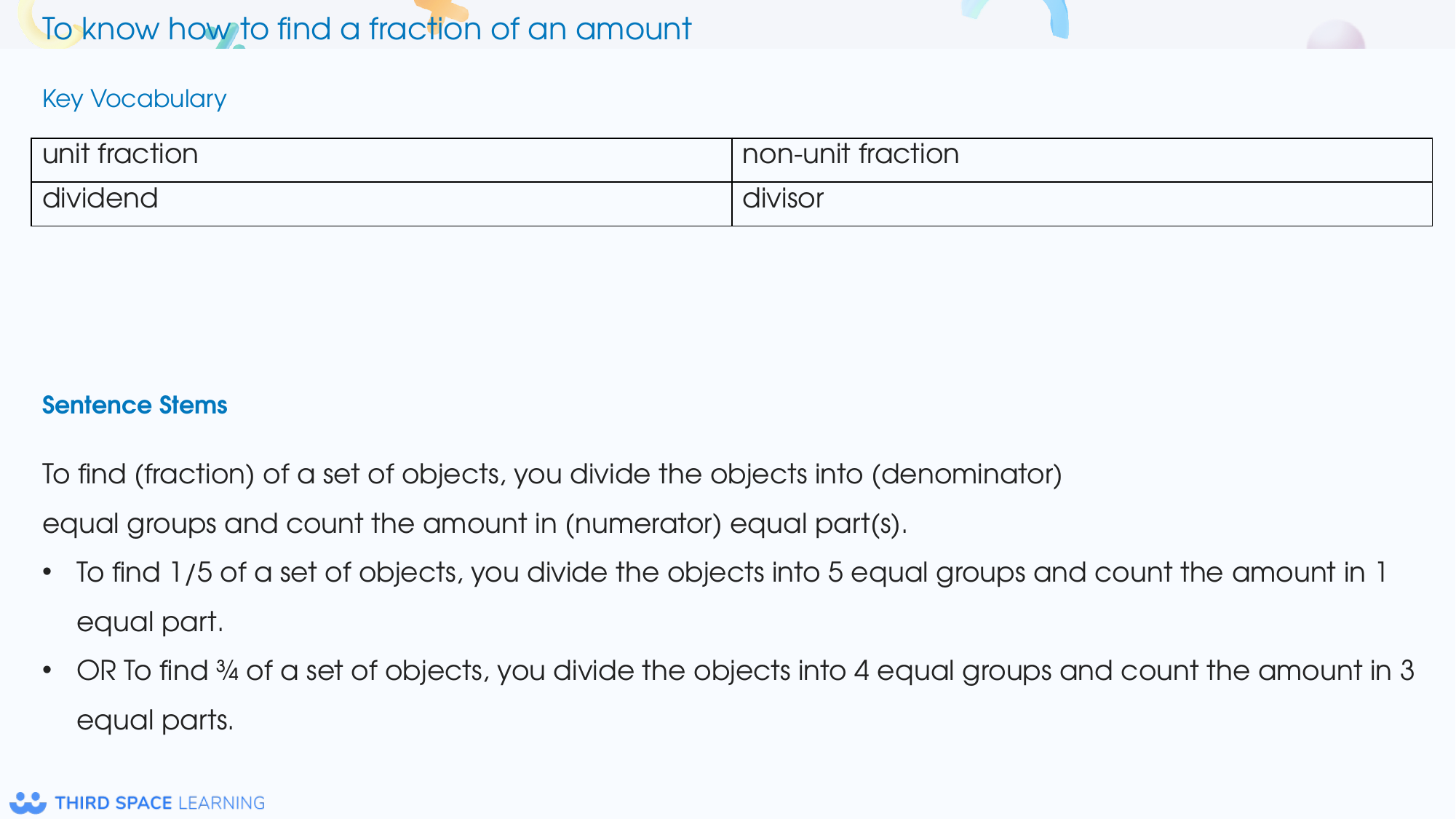

Key Vocabulary
| unit fraction | non-unit fraction |
| --- | --- |
| dividend | divisor |
Sentence Stems
To find (fraction) of a set of objects, you divide the objects into (denominator)
equal groups and count the amount in (numerator) equal part(s).
To find 1/5 of a set of objects, you divide the objects into 5 equal groups and count the amount in 1 equal part.
OR To find ¾ of a set of objects, you divide the objects into 4 equal groups and count the amount in 3 equal parts.